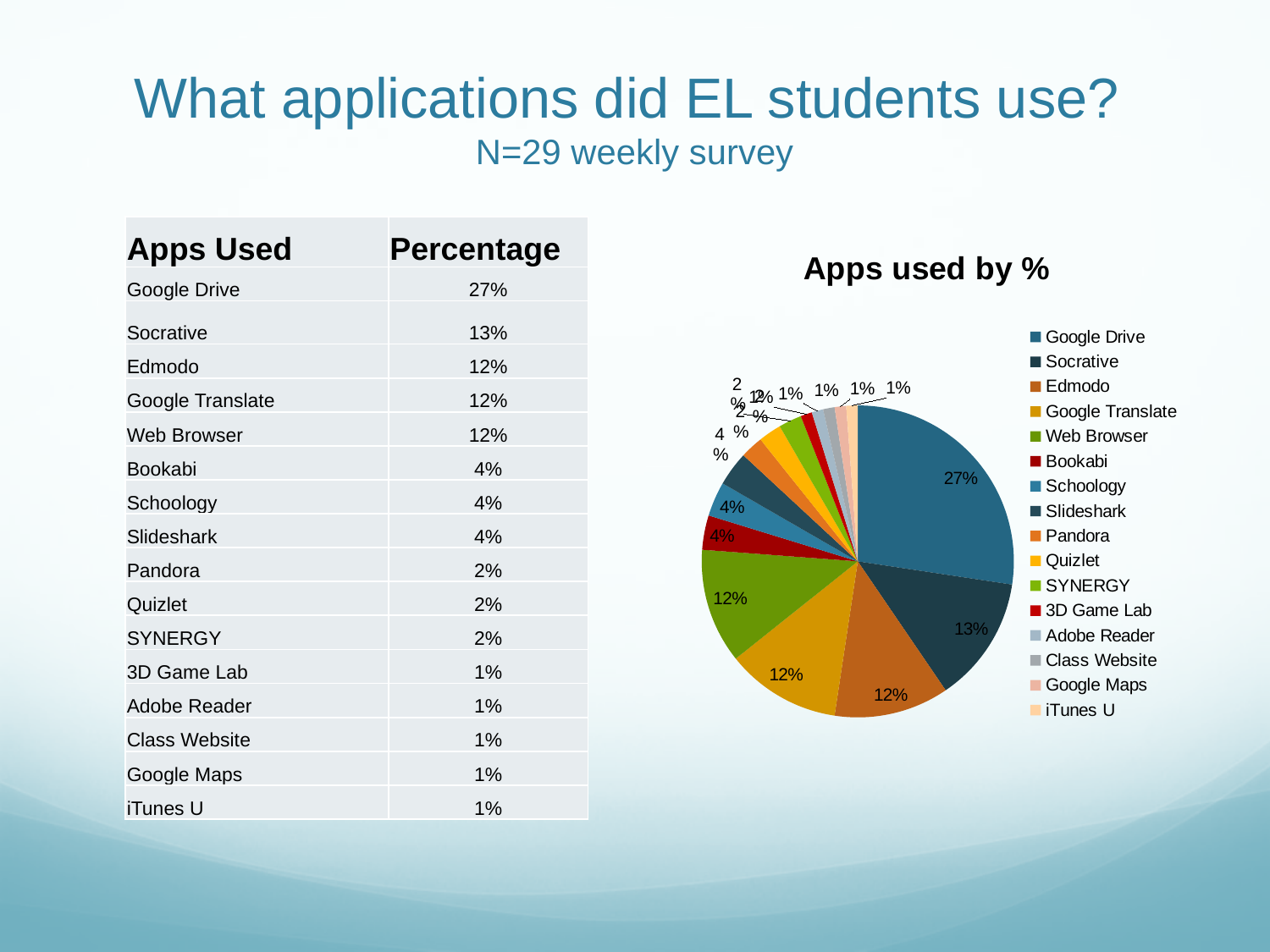

# What applications did EL students use?  N=29 weekly survey
| Apps Used | Percentage |
| --- | --- |
| Google Drive | 27% |
| Socrative | 13% |
| Edmodo | 12% |
| Google Translate | 12% |
| Web Browser | 12% |
| Bookabi | 4% |
| Schoology | 4% |
| Slideshark | 4% |
| Pandora | 2% |
| Quizlet | 2% |
| SYNERGY | 2% |
| 3D Game Lab | 1% |
| Adobe Reader | 1% |
| Class Website | 1% |
| Google Maps | 1% |
| iTunes U | 1% |

### Chart: Apps used by %

| Category | Percentage |
|---|---|
| Google Drive | 0.273809523809524 |
| Socrative | 0.130952380952381 |
| Edmodo | 0.119047619047619 |
| Google Translate | 0.119047619047619 |
| Web Browser | 0.119047619047619 |
| Bookabi | 0.0357142857142857 |
| Schoology | 0.0357142857142857 |
| Slideshark | 0.0357142857142857 |
| Pandora | 0.0238095238095238 |
| Quizlet | 0.0238095238095238 |
| SYNERGY | 0.0238095238095238 |
| 3D Game Lab | 0.0119047619047619 |
| Adobe Reader | 0.0119047619047619 |
| Class Website | 0.0119047619047619 |
| Google Maps | 0.0119047619047619 |
| iTunes U | 0.0119047619047619 |